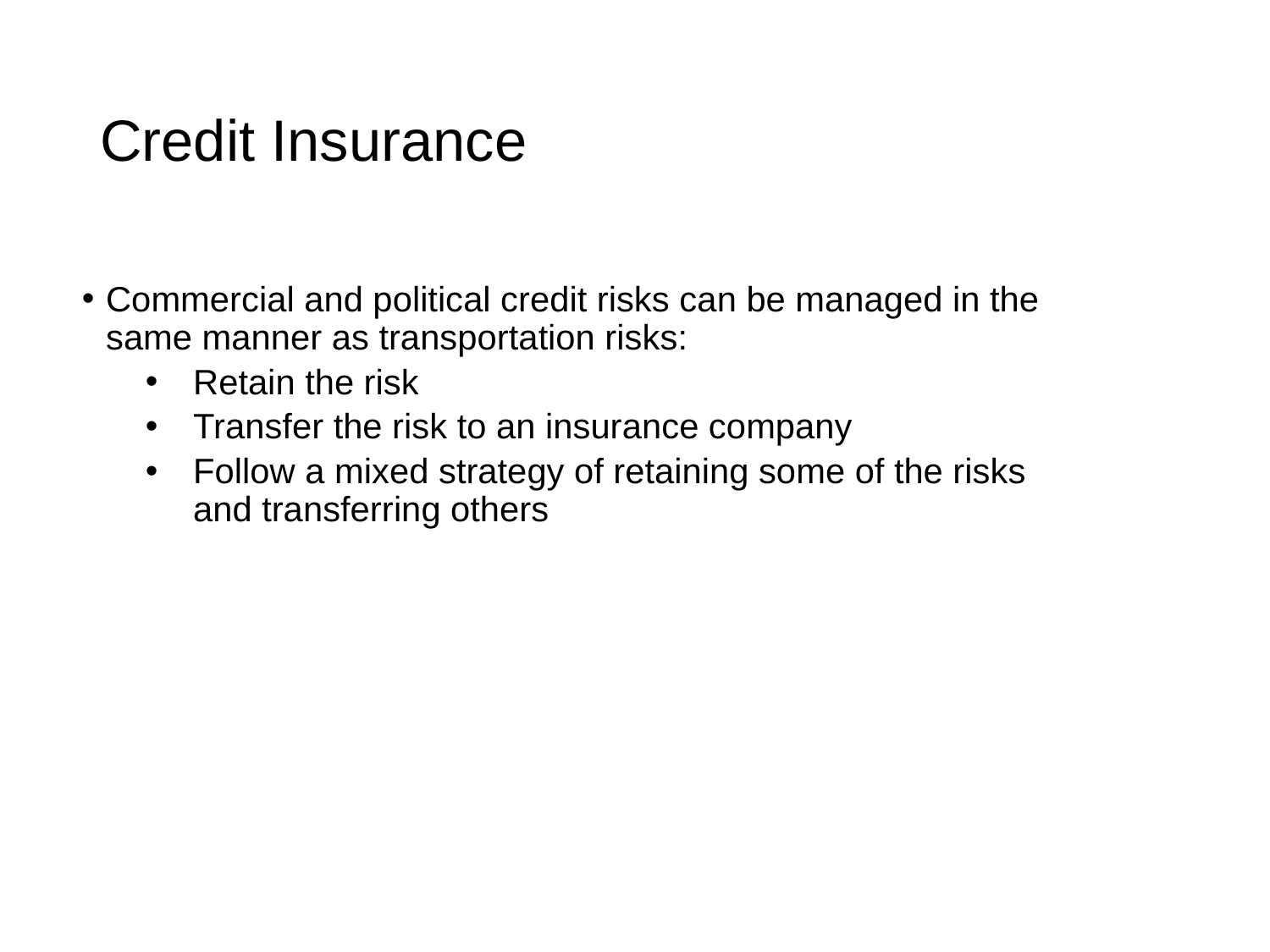

# Credit Insurance
Commercial and political credit risks can be managed in the same manner as transportation risks:
Retain the risk
Transfer the risk to an insurance company
Follow a mixed strategy of retaining some of the risks and transferring others